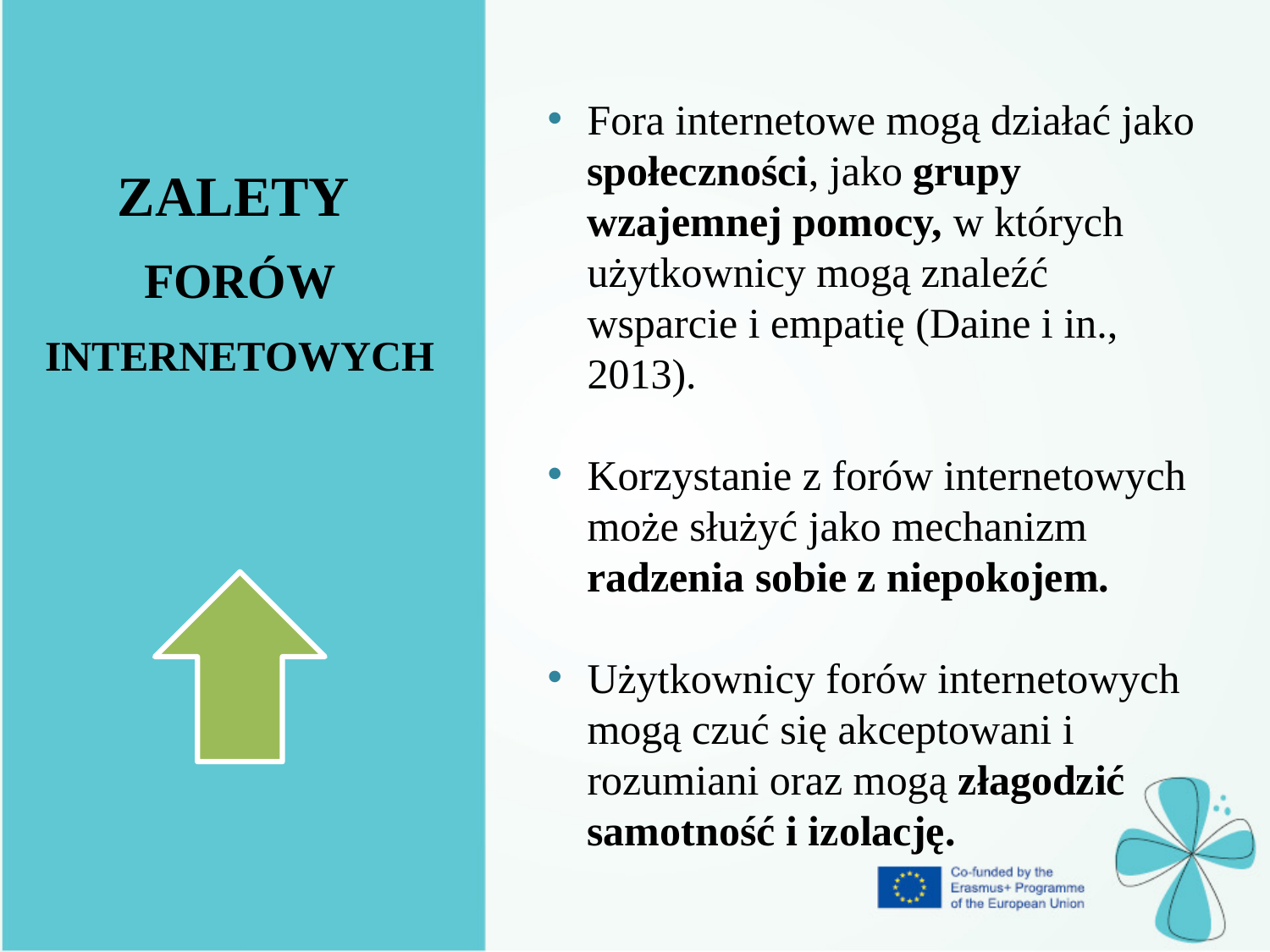

Fora internetowe mogą działać jako społeczności, jako grupy wzajemnej pomocy, w których użytkownicy mogą znaleźć wsparcie i empatię (Daine i in., 2013).

Korzystanie z forów internetowych może służyć jako mechanizm radzenia sobie z niepokojem.

Użytkownicy forów internetowych mogą czuć się akceptowani i rozumiani oraz mogą złagodzić samotność i izolację.
| Zalety forów internetowych |
| --- |